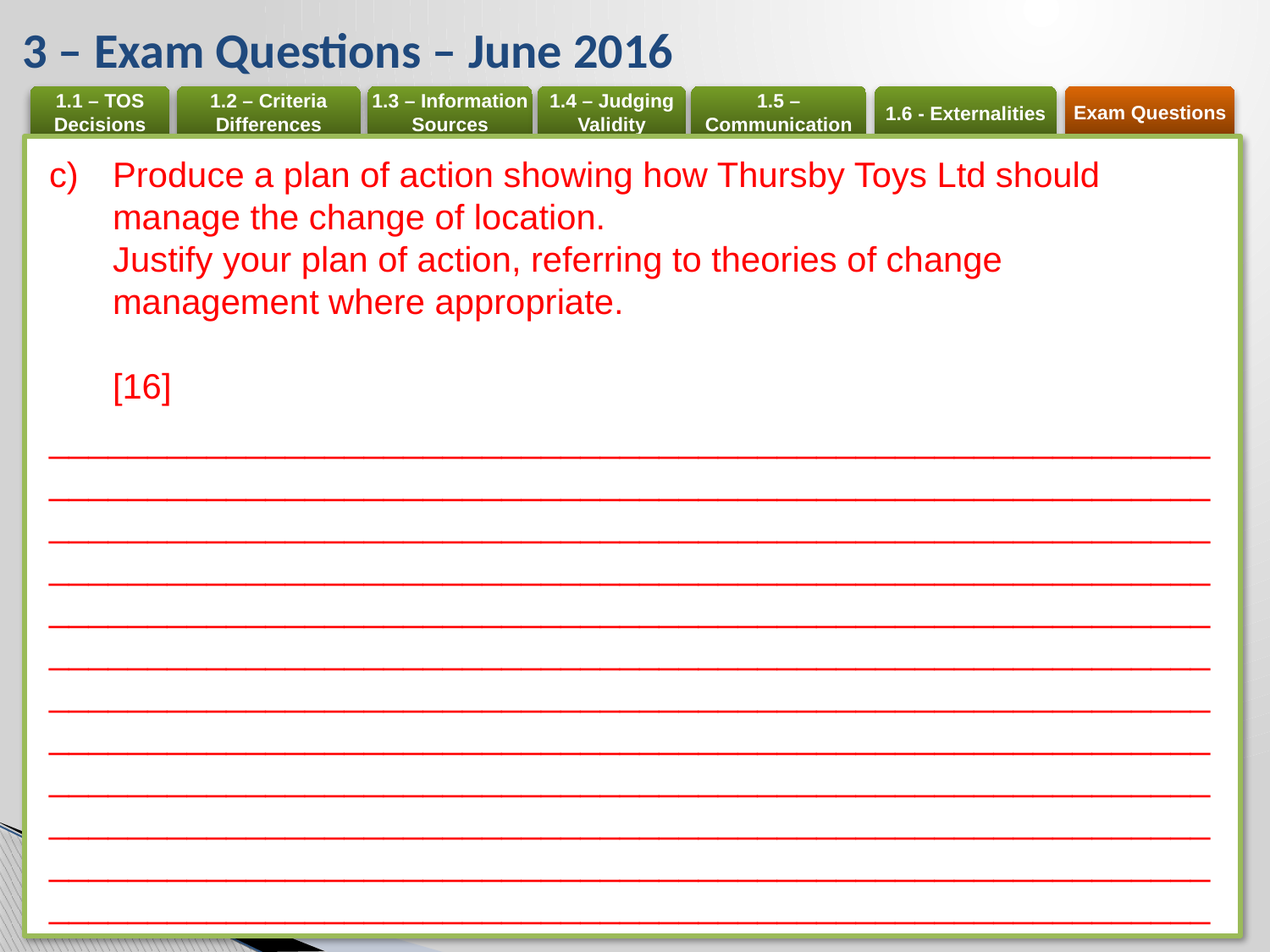

# 3 – Exam Questions – June 2016
Produce a plan of action showing how Thursby Toys Ltd should manage the change of location.
Justify your plan of action, referring to theories of change management where appropriate. 	[16]
__________________________________________________________________________________________________________________________________________________________________________________________________________________________________________________________________________________________________________________________________________________________________________________________________________________________________________________________________________________________________________________________________________________________________________________________________________________________________________________________________________________________________________________________________________________________________________________________________________________________________________________________